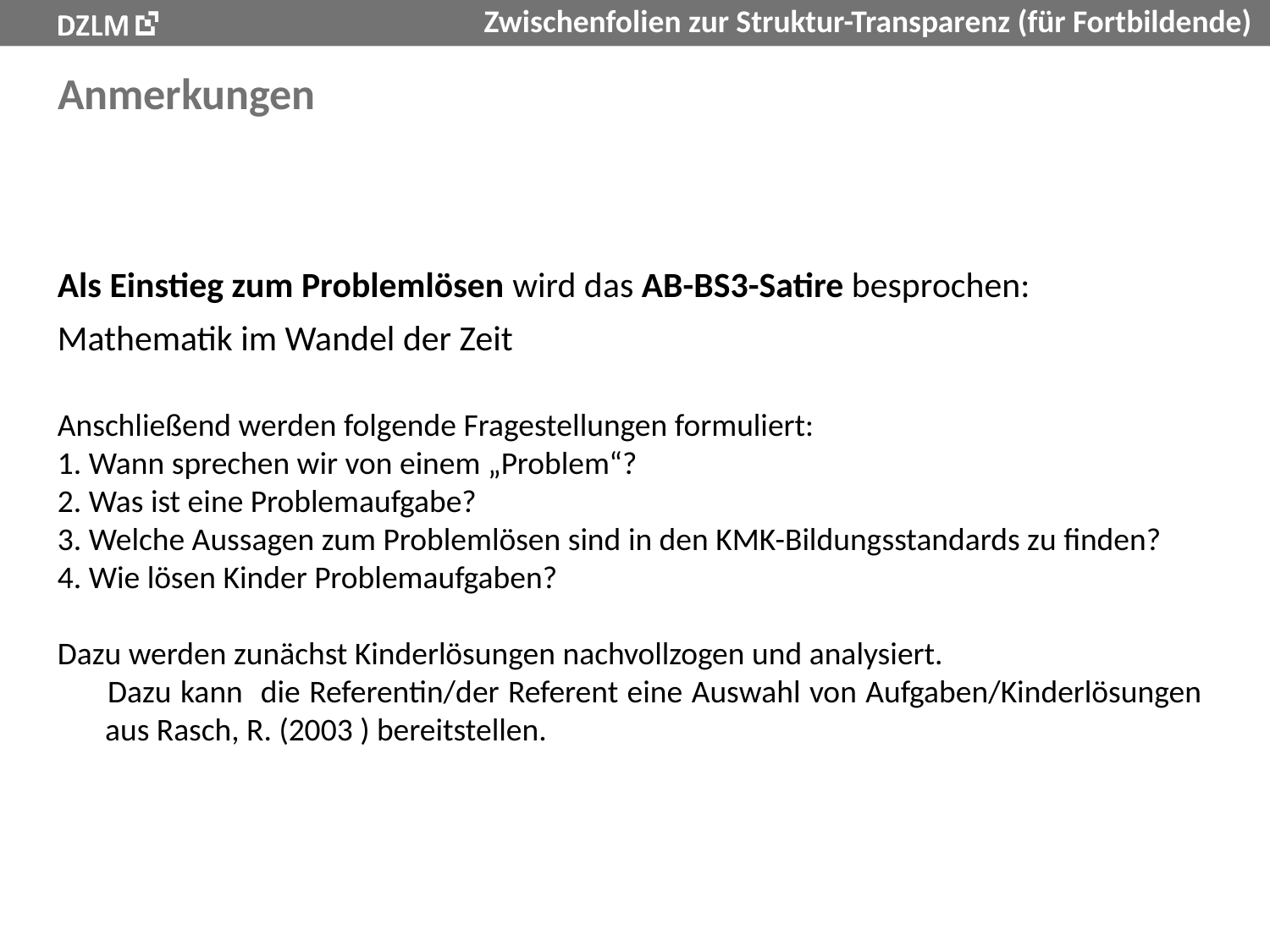

# Anmerkungen
Als Einstieg zum Problemlösen wird das AB-BS3-Satire besprochen:
Mathematik im Wandel der Zeit

Anschließend werden folgende Fragestellungen formuliert:
1. Wann sprechen wir von einem „Problem“?
2. Was ist eine Problemaufgabe?
3. Welche Aussagen zum Problemlösen sind in den KMK-Bildungsstandards zu finden?
4. Wie lösen Kinder Problemaufgaben?

Dazu werden zunächst Kinderlösungen nachvollzogen und analysiert.
Dazu kann  die Referentin/der Referent eine Auswahl von Aufgaben/Kinderlösungen aus Rasch, R. (2003 ) bereitstellen.